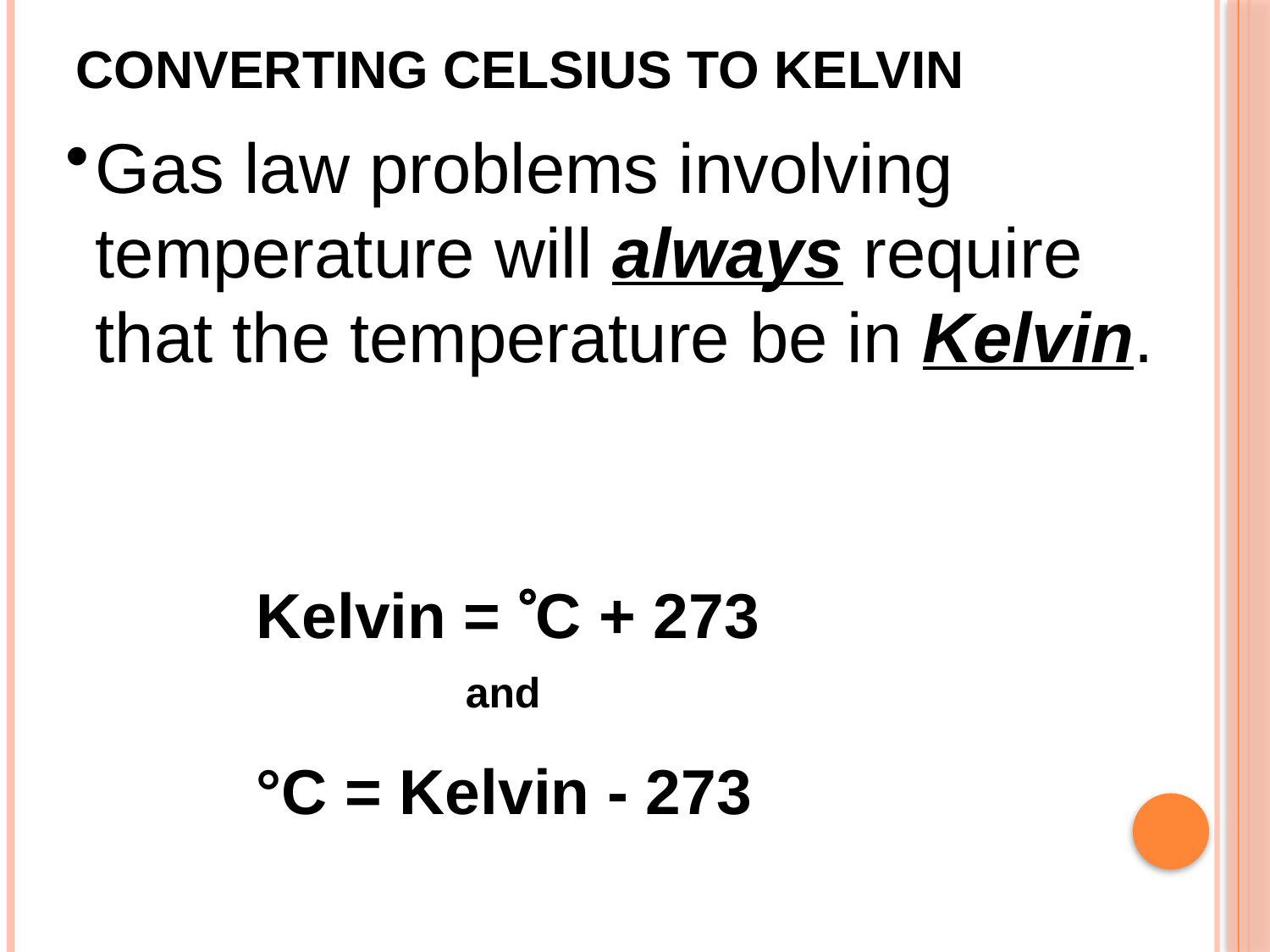

# Converting Celsius to Kelvin
Gas law problems involving temperature will always require that the temperature be in Kelvin.
Kelvin = °C + 273
and
°C = Kelvin - 273